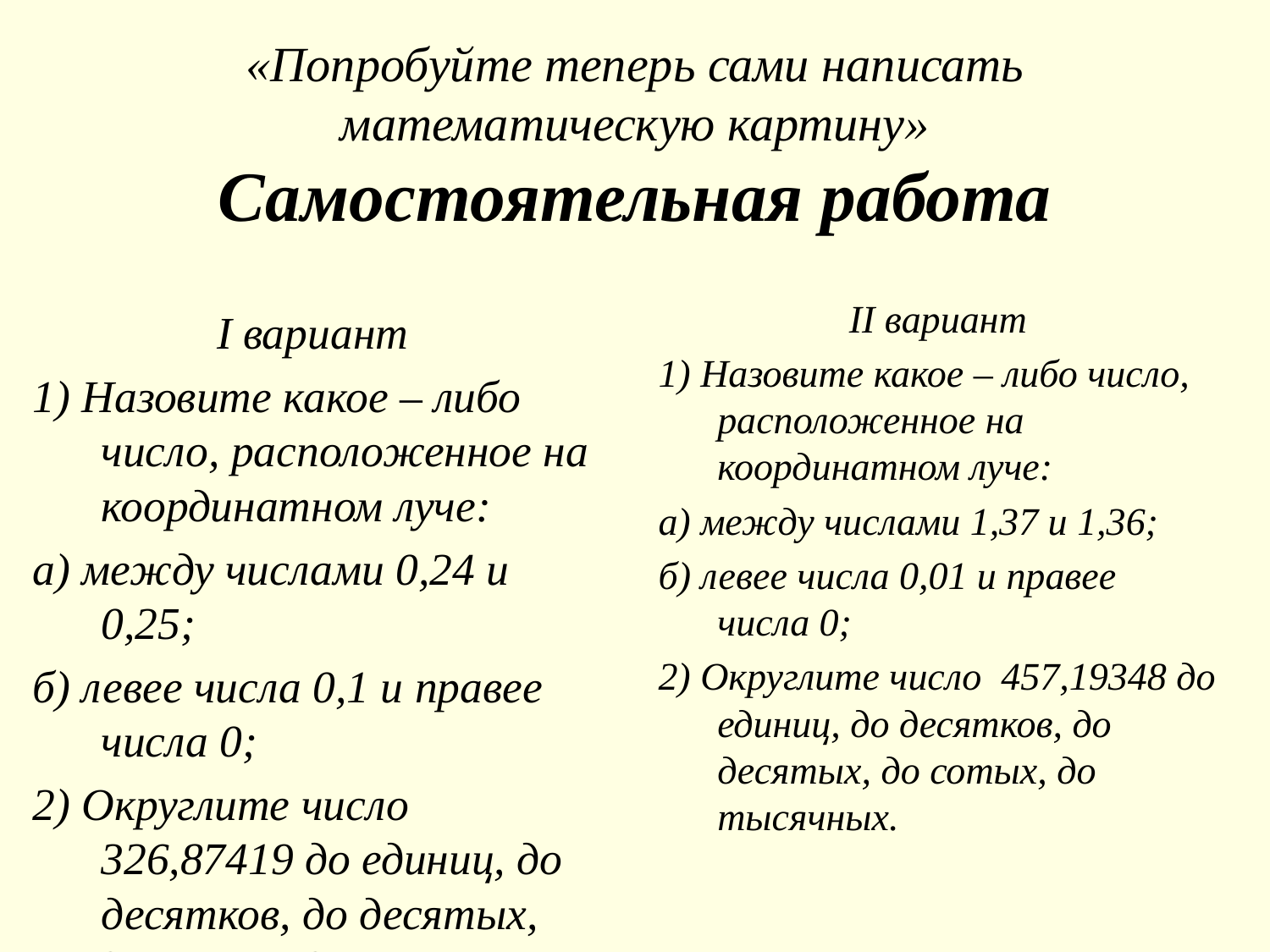

# «Попробуйте теперь сами написать математическую картину» Самостоятельная работа
II вариант
1) Назовите какое – либо число, расположенное на координатном луче:
а) между числами 1,37 и 1,36;
б) левее числа 0,01 и правее числа 0;
2) Округлите число  457,19348 до единиц, до десятков, до десятых, до сотых, до тысячных.
I вариант
1) Назовите какое – либо число, расположенное на координатном луче:
а) между числами 0,24 и 0,25;
б) левее числа 0,1 и правее числа 0;
2) Округлите число 326,87419 до единиц, до десятков, до десятых, до сотых, до тысячных.